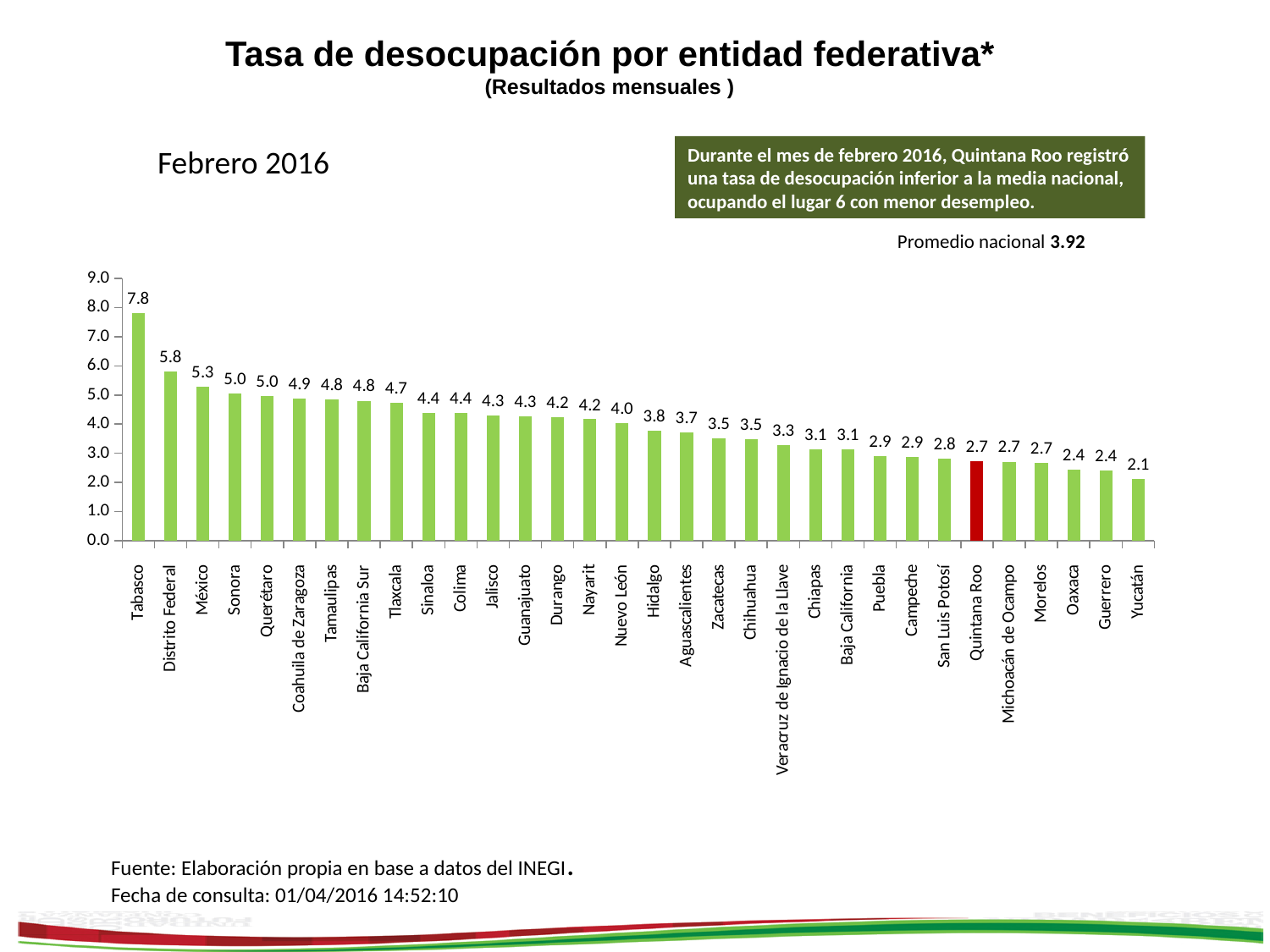

Tasa de desocupación por entidad federativa*
(Resultados mensuales )
Febrero 2016
Durante el mes de febrero 2016, Quintana Roo registró una tasa de desocupación inferior a la media nacional, ocupando el lugar 6 con menor desempleo.
Promedio nacional 3.92

### Chart

| Category |  |
|---|---|
| Tabasco    | 7.8068309401789975 |
| Distrito Federal    | 5.803741552706998 |
| México    | 5.289085158435999 |
| Sonora    | 5.040548960358998 |
| Querétaro    | 4.969987931828999 |
| Coahuila de Zaragoza    | 4.872080373076996 |
| Tamaulipas    | 4.845346348853 |
| Baja California Sur    | 4.803930558053996 |
| Tlaxcala    | 4.735801584863002 |
| Sinaloa    | 4.388704652144998 |
| Colima    | 4.372504130176997 |
| Jalisco    | 4.284312161575998 |
| Guanajuato    | 4.275543695194004 |
| Durango    | 4.237739751676 |
| Nayarit    | 4.167978527827994 |
| Nuevo León    | 4.036703811768 |
| Hidalgo    | 3.7720622895959997 |
| Aguascalientes    | 3.70566528038 |
| Zacatecas    | 3.515752235281999 |
| Chihuahua    | 3.469499511187 |
| Veracruz de Ignacio de la Llave    | 3.282104949542001 |
| Chiapas    | 3.126312628052 |
| Baja California    | 3.120784819313 |
| Puebla    | 2.890744673169999 |
| Campeche    | 2.871628342038999 |
| San Luis Potosí    | 2.827762626511 |
| Quintana Roo    | 2.722704041034001 |
| Michoacán de Ocampo    | 2.7106159128479996 |
| Morelos    | 2.6762415796009997 |
| Oaxaca    | 2.434069917853 |
| Guerrero    | 2.41762223166 |
| Yucatán    | 2.122289861121 |
Fuente: Elaboración propia en base a datos del INEGI.
Fecha de consulta: 01/04/2016 14:52:10